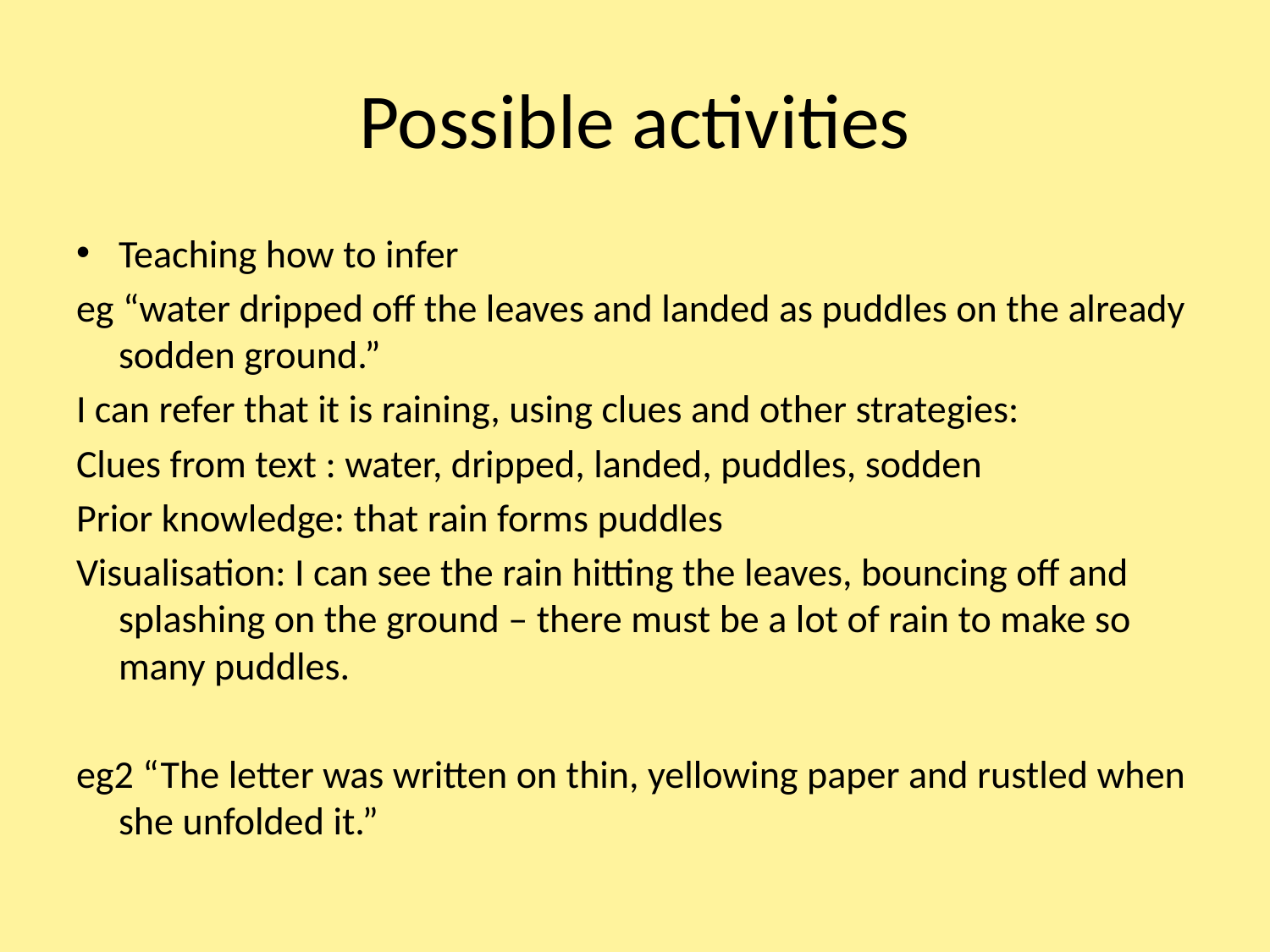

# Possible activities
Teaching how to infer
eg “water dripped off the leaves and landed as puddles on the already sodden ground.”
I can refer that it is raining, using clues and other strategies:
Clues from text : water, dripped, landed, puddles, sodden
Prior knowledge: that rain forms puddles
Visualisation: I can see the rain hitting the leaves, bouncing off and splashing on the ground – there must be a lot of rain to make so many puddles.

eg2 “The letter was written on thin, yellowing paper and rustled when she unfolded it.”